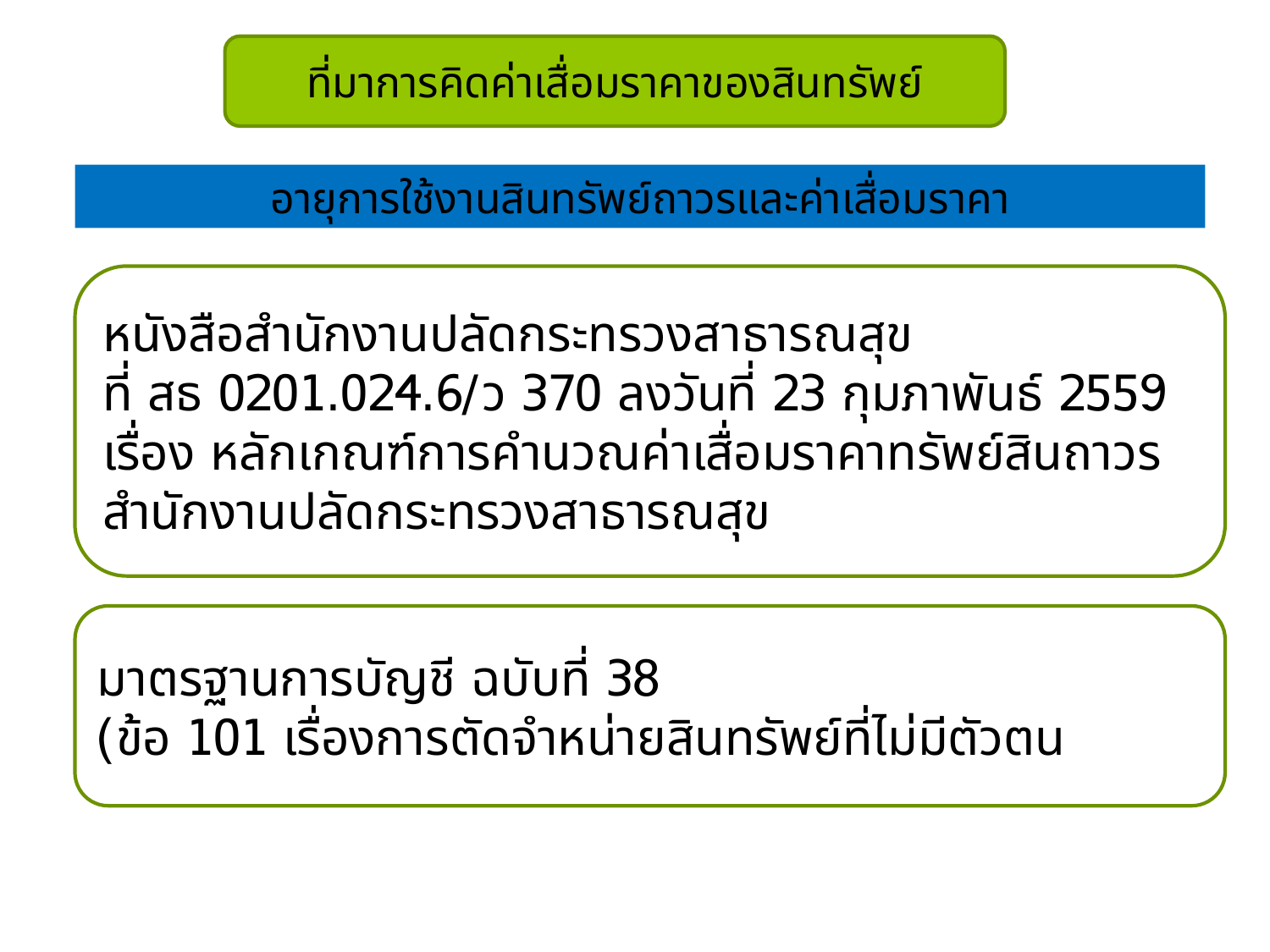

ที่มาการคิดค่าเสื่อมราคาของสินทรัพย์
อายุการใช้งานสินทรัพย์ถาวรและค่าเสื่อมราคา
หนังสือสำนักงานปลัดกระทรวงสาธารณสุข
ที่ สธ 0201.024.6/ว 370 ลงวันที่ 23 กุมภาพันธ์ 2559
เรื่อง หลักเกณฑ์การคำนวณค่าเสื่อมราคาทรัพย์สินถาวรสำนักงานปลัดกระทรวงสาธารณสุข
มาตรฐานการบัญชี ฉบับที่ 38
(ข้อ 101 เรื่องการตัดจำหน่ายสินทรัพย์ที่ไม่มีตัวตน